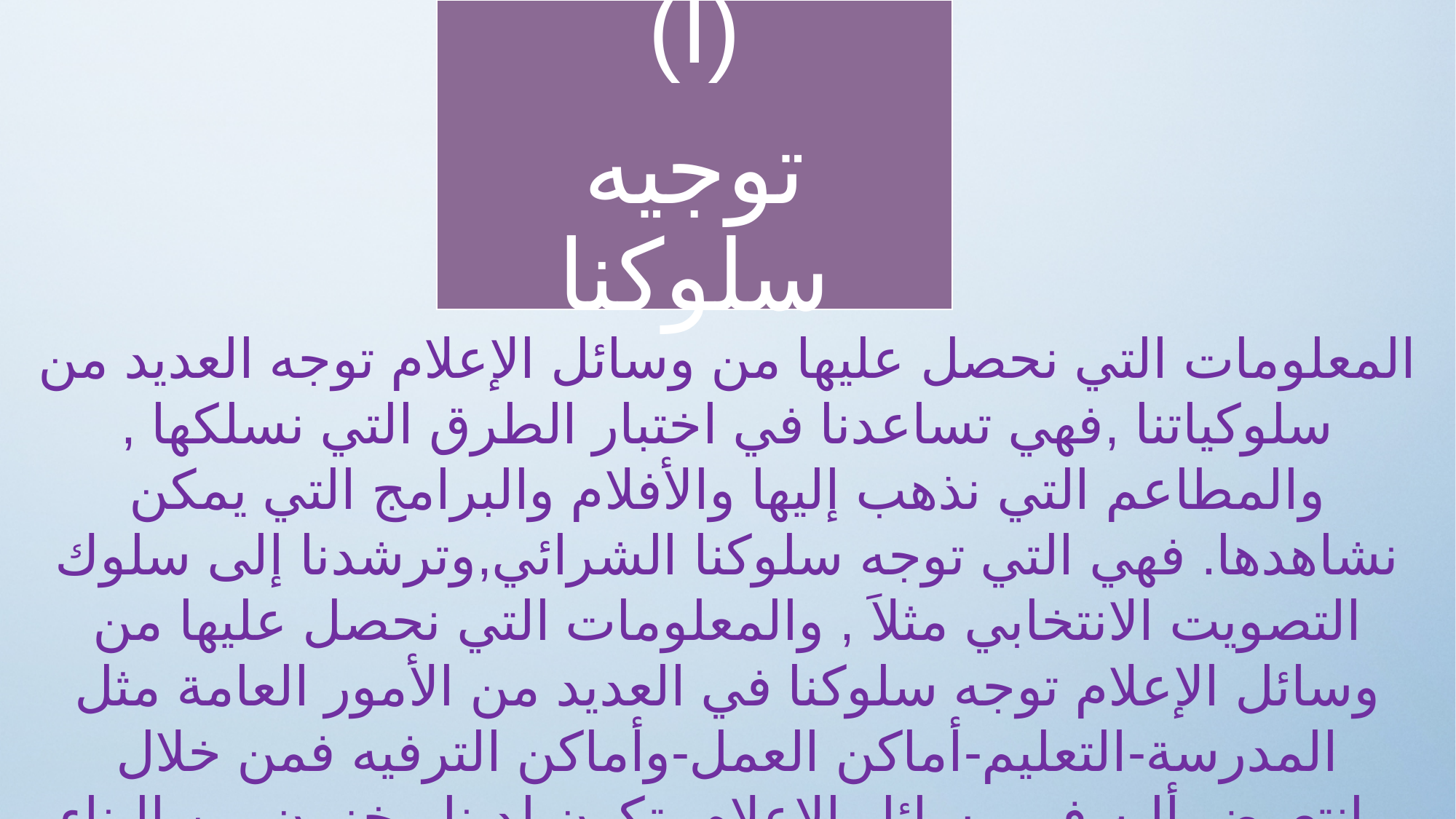

(أ)
توجيه سلوكنا
المعلومات التي نحصل عليها من وسائل الإعلام توجه العديد من سلوكياتنا ,فهي تساعدنا في اختبار الطرق التي نسلكها , والمطاعم التي نذهب إليها والأفلام والبرامج التي يمكن نشاهدها. فهي التي توجه سلوكنا الشرائي,وترشدنا إلى سلوك التصويت الانتخابي مثلاَ , والمعلومات التي نحصل عليها من وسائل الإعلام توجه سلوكنا في العديد من الأمور العامة مثل المدرسة-التعليم-أماكن العمل-وأماكن الترفيه فمن خلال مانتعرض أليه في وسائل الإعلام يتكون لدينا مخزون من البناء المعلوماتي الذي نستعين به عند مواقف متشابة .